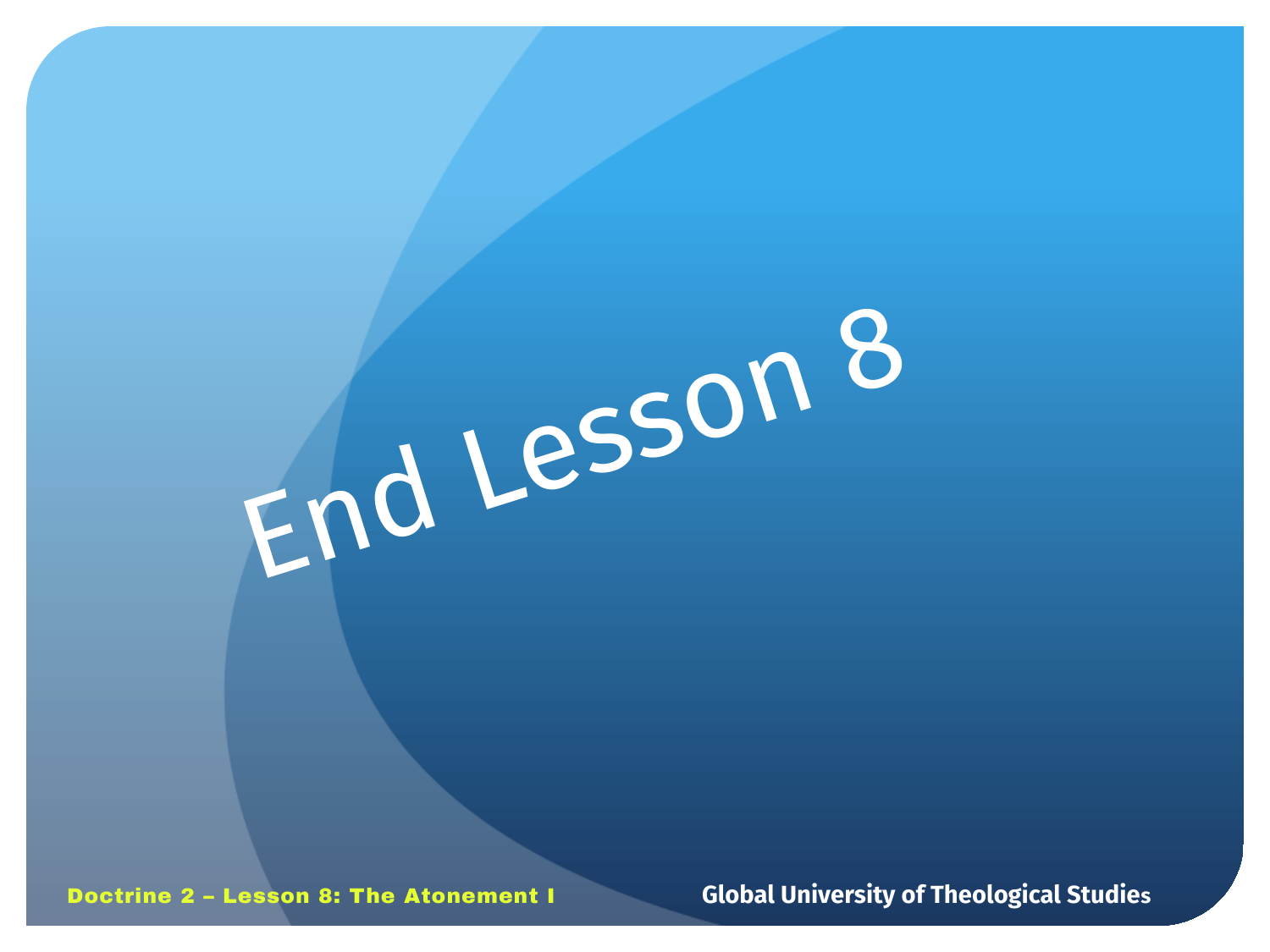

End Lesson 8
Doctrine 2 – Lesson 8: The Atonement I		Global University of Theological Studies